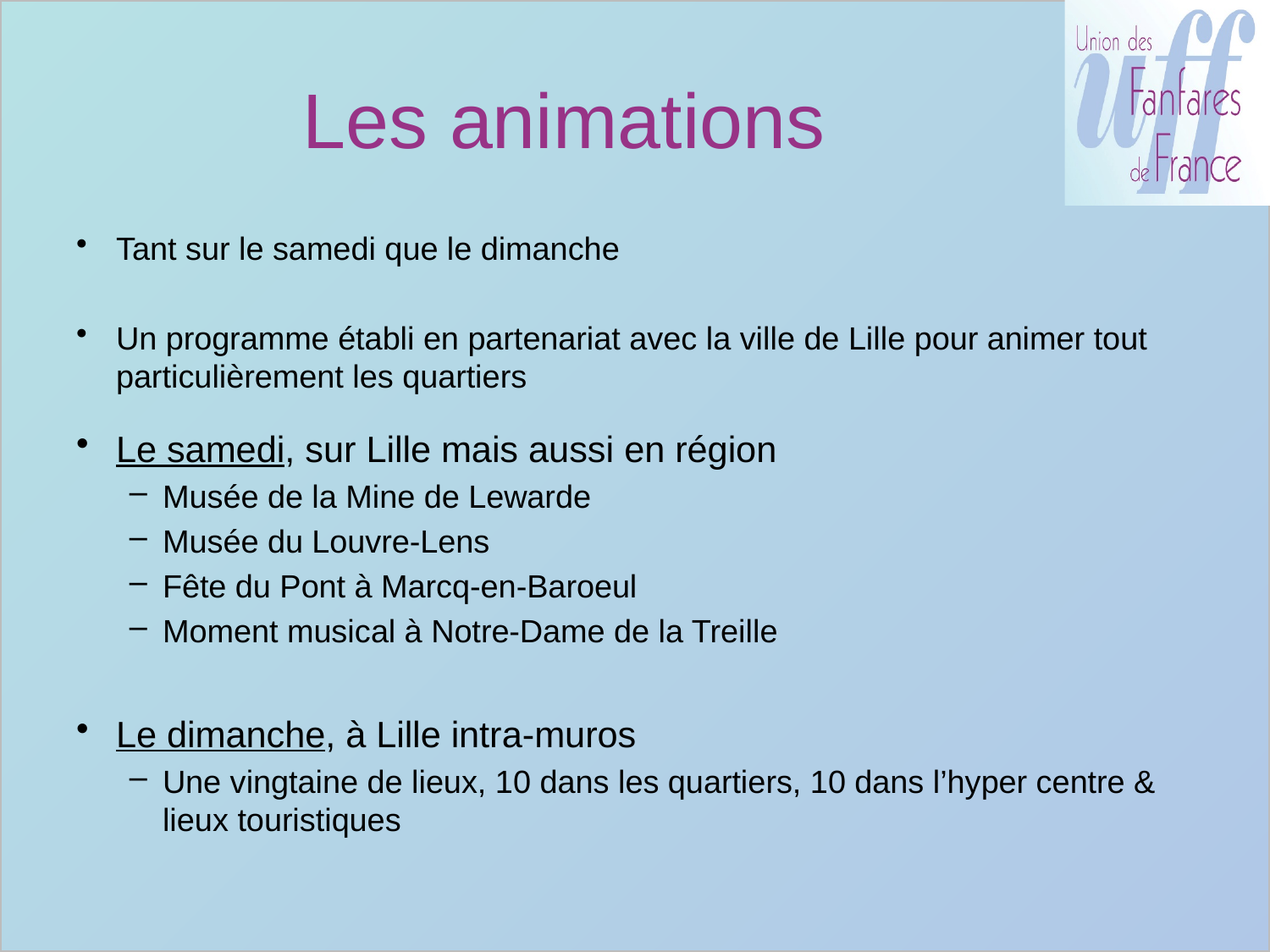

# Les animations
Tant sur le samedi que le dimanche

Un programme établi en partenariat avec la ville de Lille pour animer tout particulièrement les quartiers

Le samedi, sur Lille mais aussi en région
Musée de la Mine de Lewarde
Musée du Louvre-Lens
Fête du Pont à Marcq-en-Baroeul
Moment musical à Notre-Dame de la Treille

Le dimanche, à Lille intra-muros
Une vingtaine de lieux, 10 dans les quartiers, 10 dans l’hyper centre & lieux touristiques